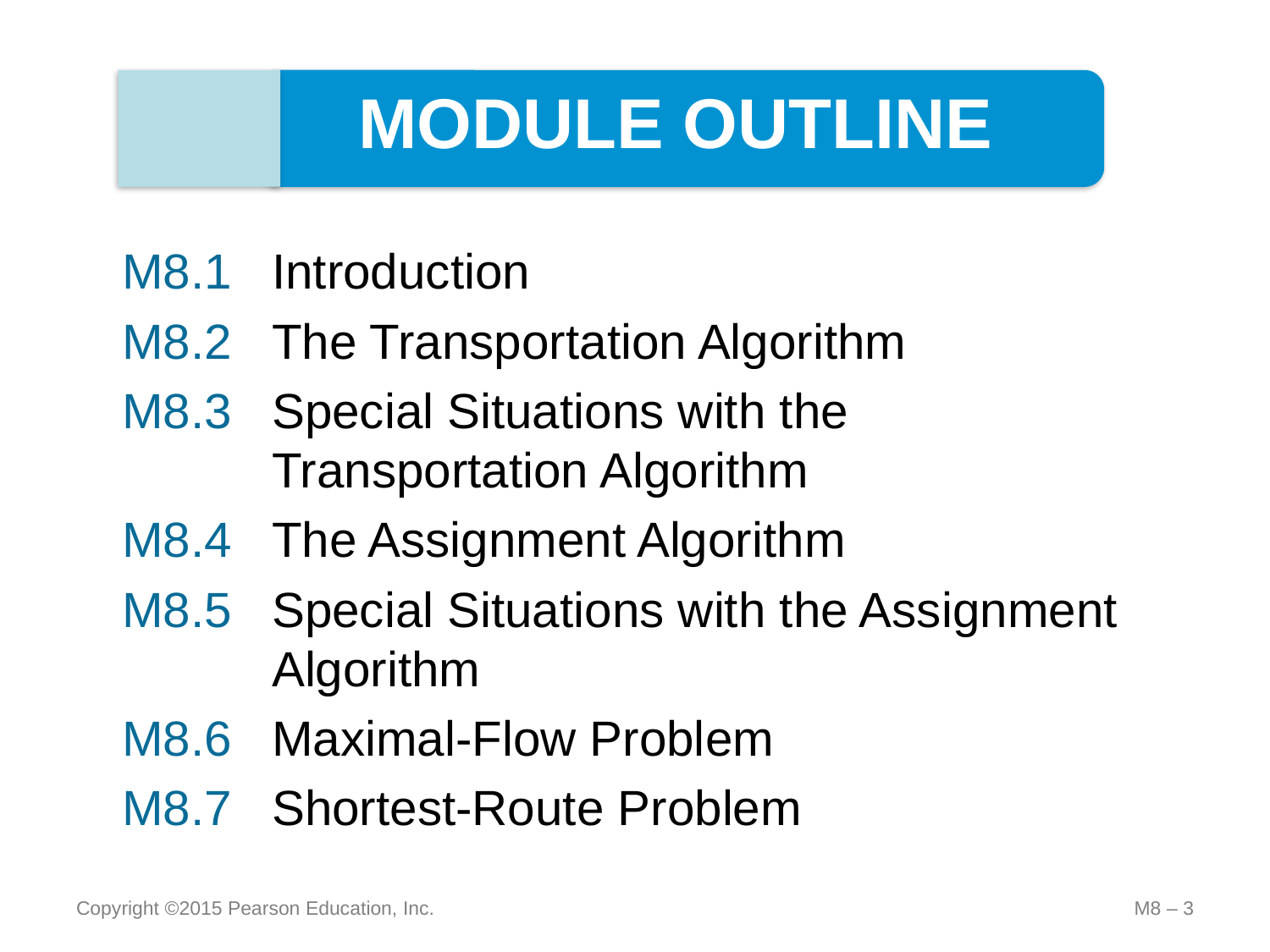

MODULE OUTLINE
M8.1	Introduction
M8.2	The Transportation Algorithm
M8.3	Special Situations with the Transportation Algorithm
M8.4	The Assignment Algorithm
M8.5	Special Situations with the Assignment Algorithm
M8.6	Maximal-Flow Problem
M8.7	Shortest-Route Problem
Copyright ©2015 Pearson Education, Inc.
M8 – 3